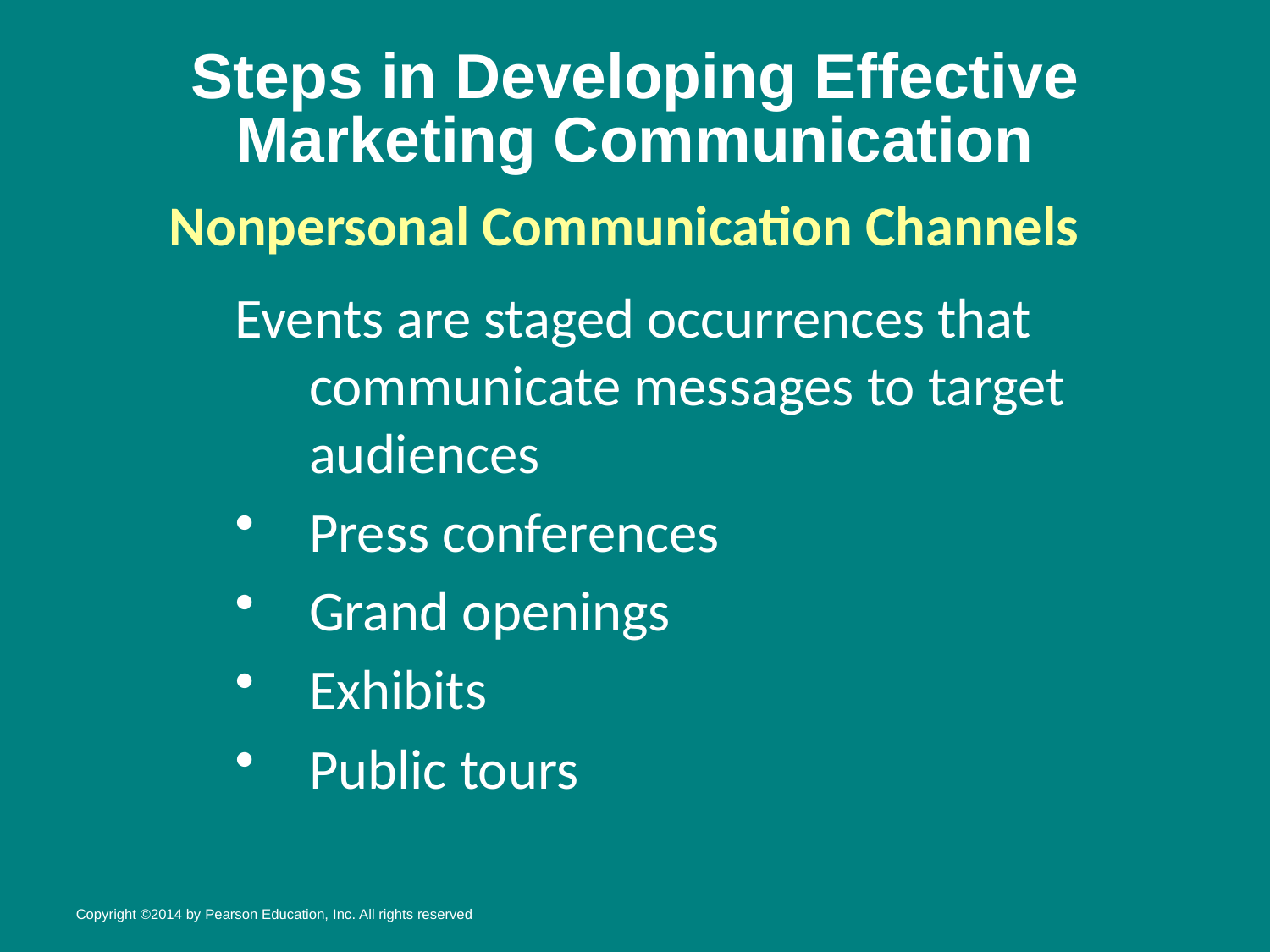

# Steps in Developing Effective Marketing Communication
Nonpersonal Communication Channels

Events are staged occurrences that communicate messages to target audiences
Press conferences
Grand openings
Exhibits
Public tours

Copyright ©2014 by Pearson Education, Inc. All rights reserved